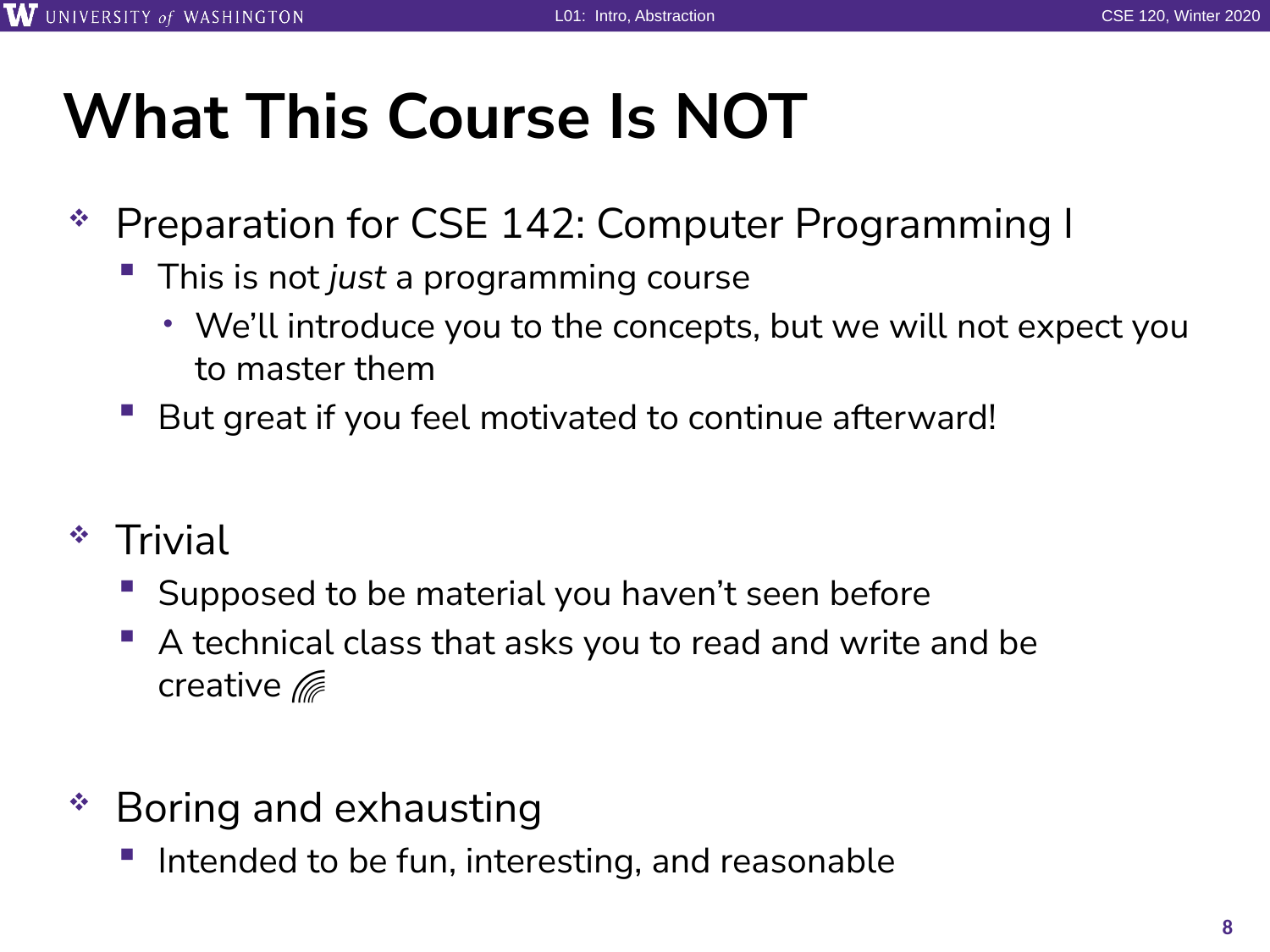

# What This Course Is NOT
Preparation for CSE 142: Computer Programming I
This is not just a programming course
We’ll introduce you to the concepts, but we will not expect you to master them
But great if you feel motivated to continue afterward!

Trivial
Supposed to be material you haven’t seen before
A technical class that asks you to read and write and be creative 🌈

Boring and exhausting
Intended to be fun, interesting, and reasonable

8